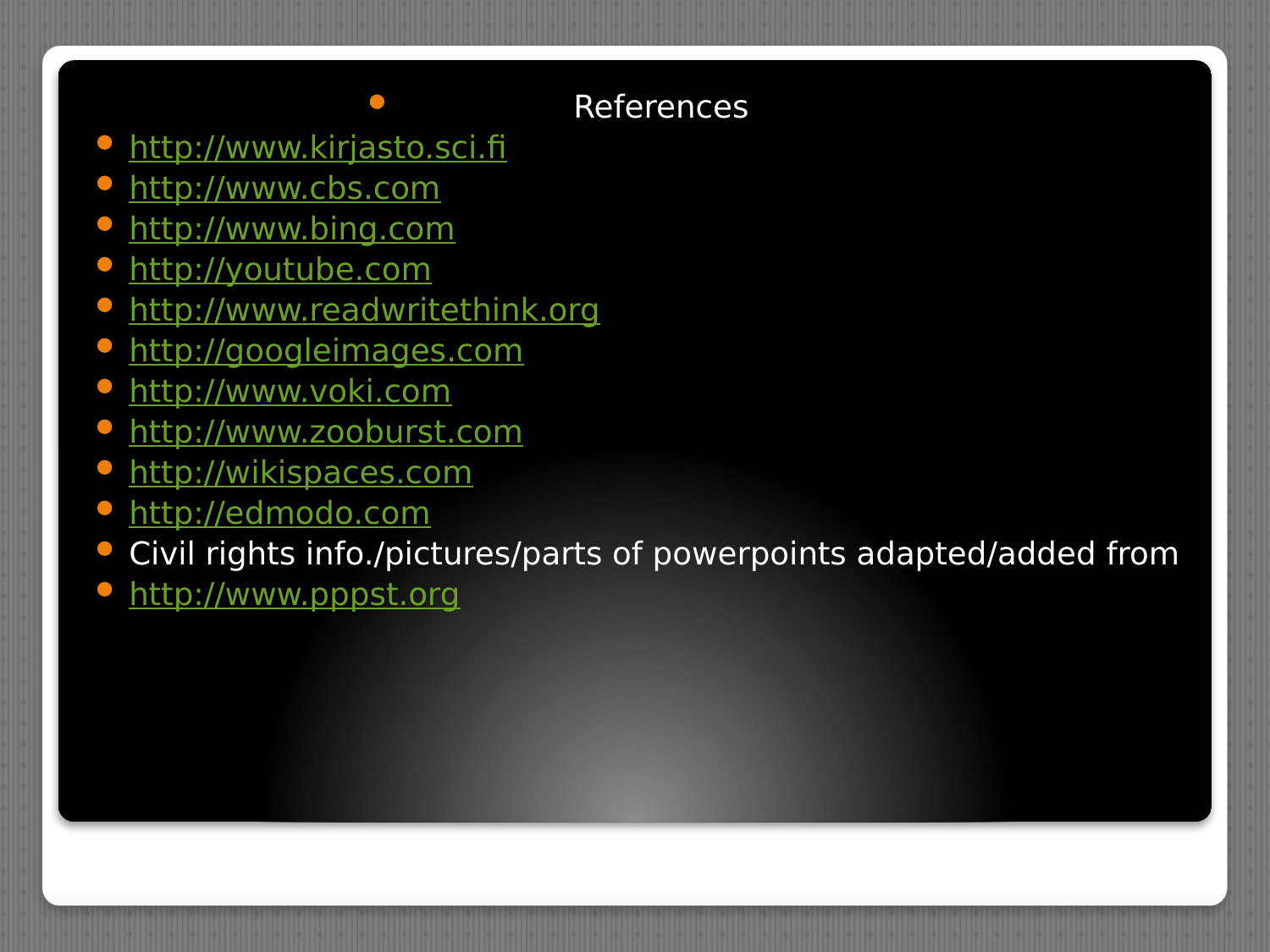

References
http://www.kirjasto.sci.fi
http://www.cbs.com
http://www.bing.com
http://youtube.com
http://www.readwritethink.org
http://googleimages.com
http://www.voki.com
http://www.zooburst.com
http://wikispaces.com
http://edmodo.com
Civil rights info./pictures/parts of powerpoints adapted/added from
http://www.pppst.org

#